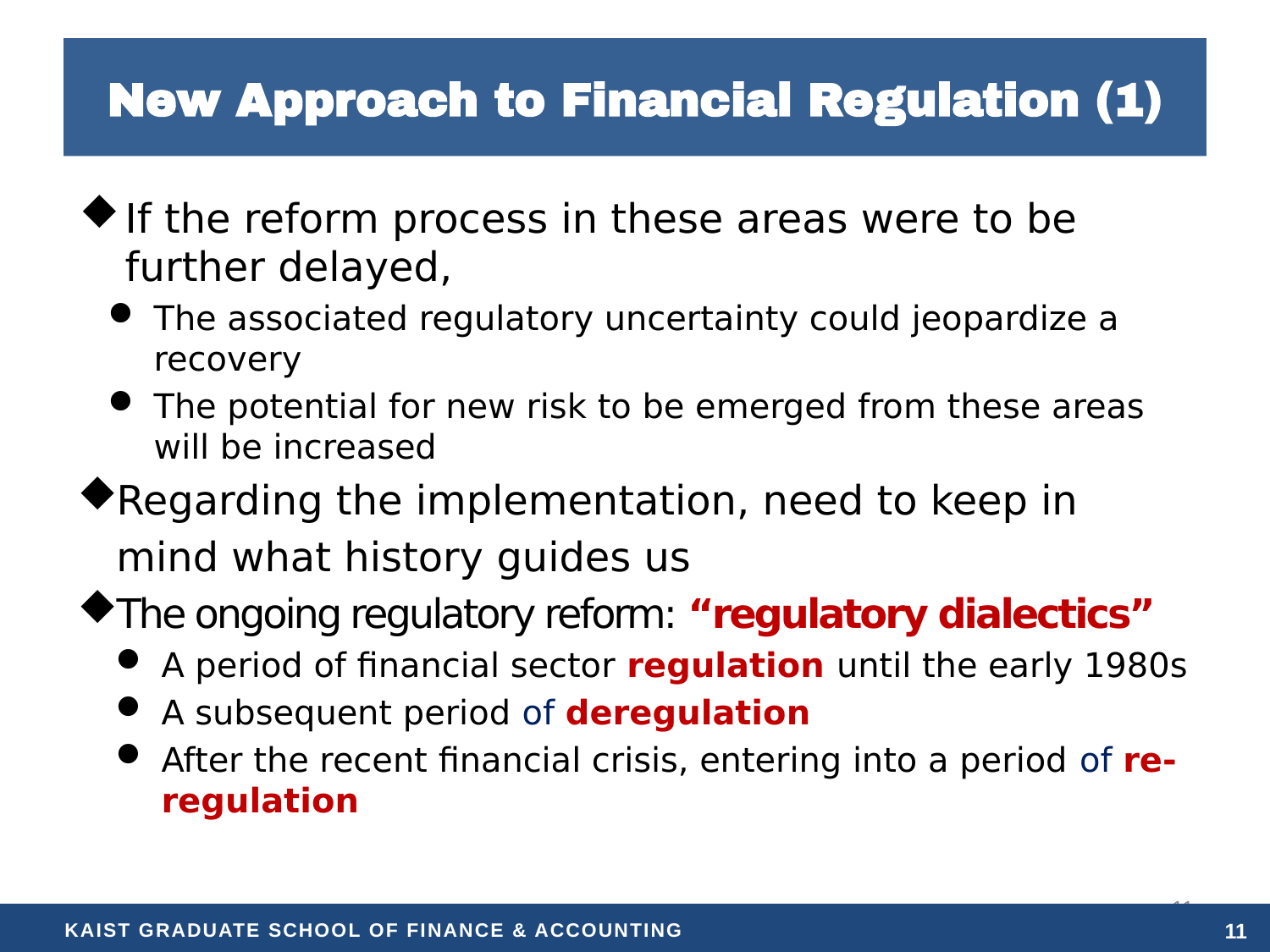

# New Approach to Financial Regulation (1)
If the reform process in these areas were to be further delayed,
The associated regulatory uncertainty could jeopardize a recovery
The potential for new risk to be emerged from these areas will be increased
Regarding the implementation, need to keep in
   mind what history guides us
The ongoing regulatory reform: “regulatory dialectics”
A period of financial sector regulation until the early 1980s
A subsequent period of deregulation
After the recent financial crisis, entering into a period of re-regulation

11